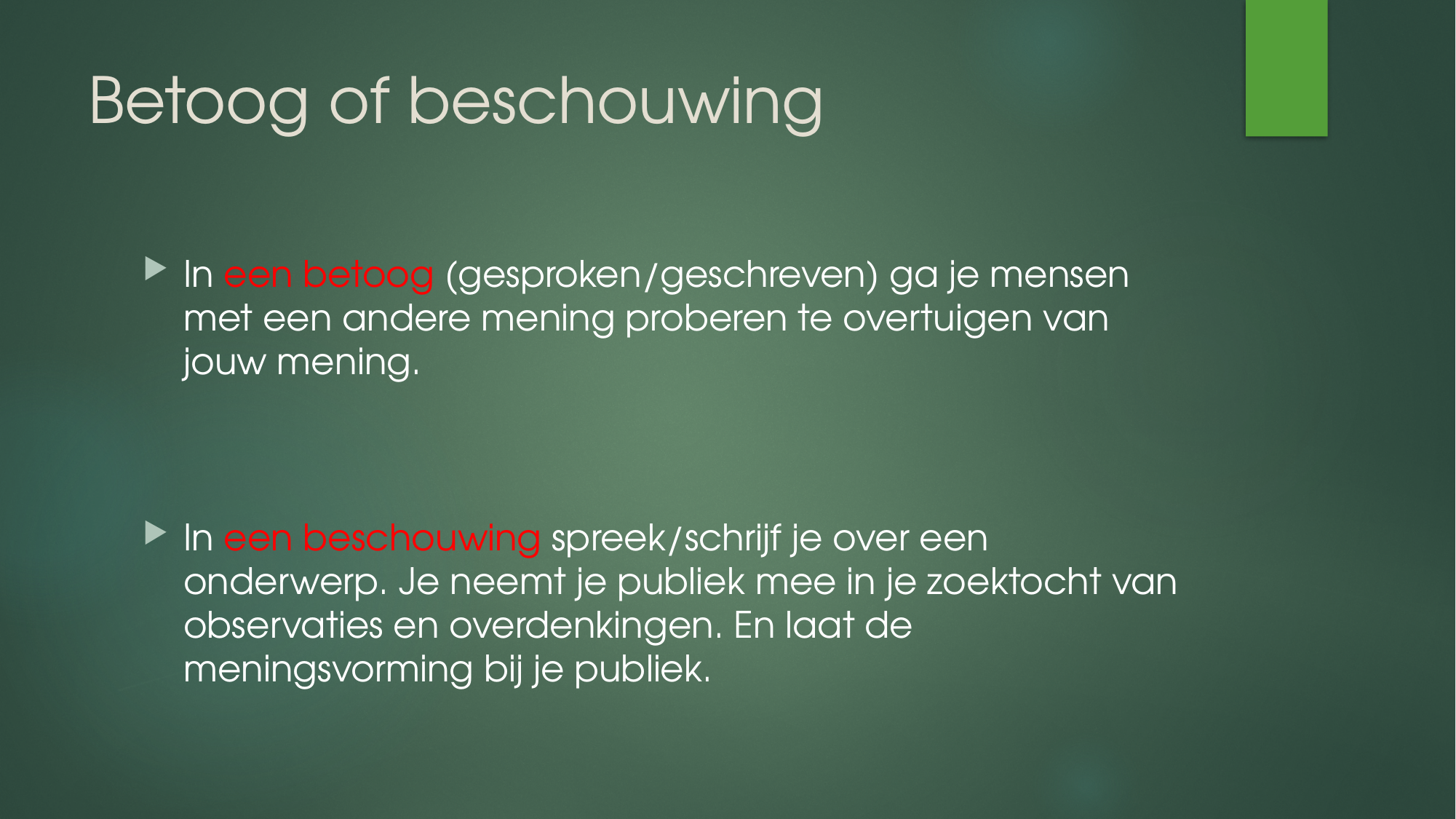

# Betoog of beschouwing
In een betoog (gesproken/geschreven) ga je mensen met een andere mening proberen te overtuigen van jouw mening.

In een beschouwing spreek/schrijf je over een onderwerp. Je neemt je publiek mee in je zoektocht van observaties en overdenkingen. En laat de meningsvorming bij je publiek.